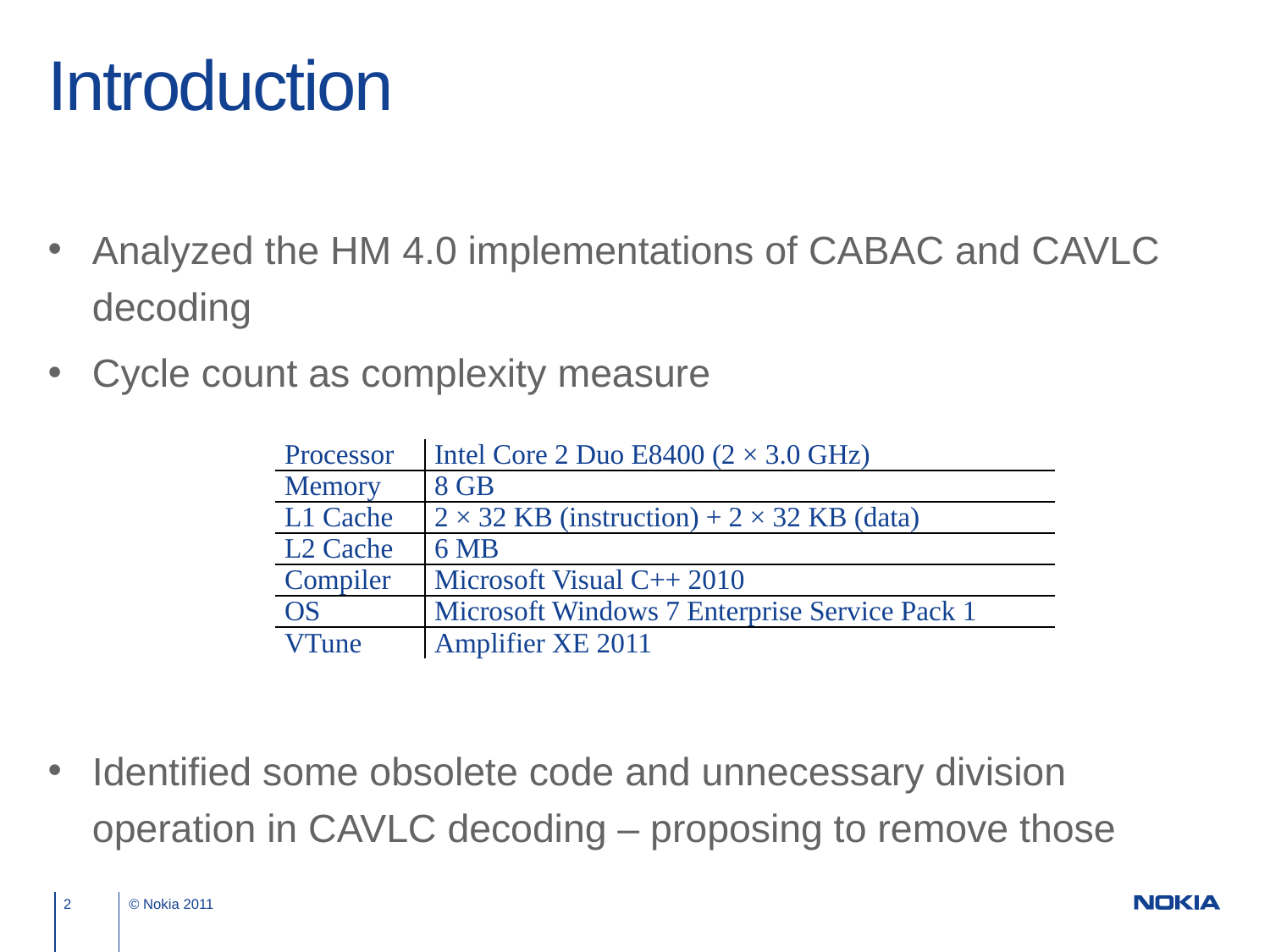

# Introduction
Analyzed the HM 4.0 implementations of CABAC and CAVLC decoding
Cycle count as complexity measure

Identified some obsolete code and unnecessary division operation in CAVLC decoding – proposing to remove those

| Processor | Intel Core 2 Duo E8400 (2 × 3.0 GHz) |
| --- | --- |
| Memory | 8 GB |
| L1 Cache | 2 × 32 KB (instruction) + 2 × 32 KB (data) |
| L2 Cache | 6 MB |
| Compiler | Microsoft Visual C++ 2010 |
| OS | Microsoft Windows 7 Enterprise Service Pack 1 |
| VTune | Amplifier XE 2011 |
2
© Nokia 2011